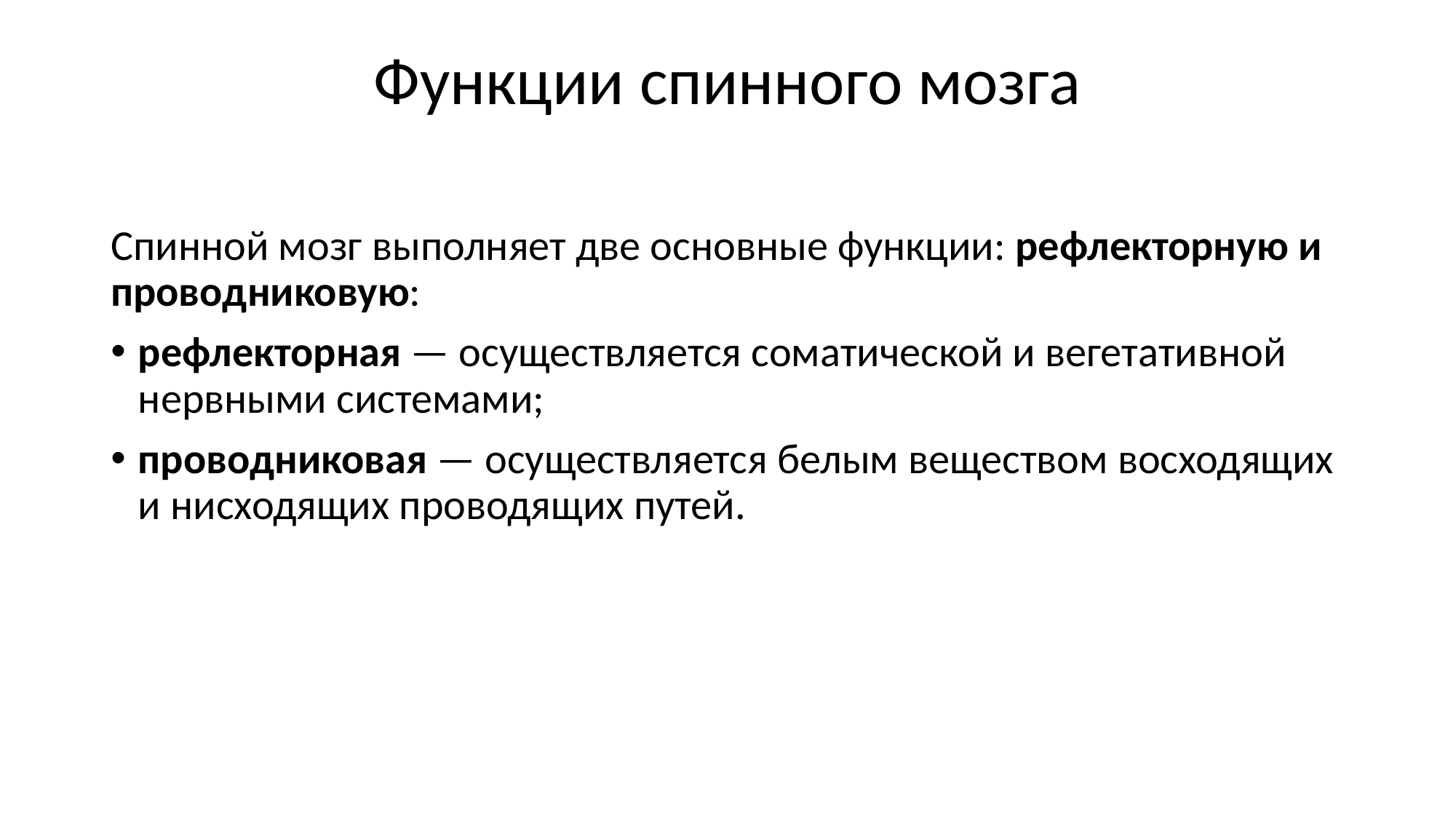

# Функции спинного мозга
Спинной мозг выполняет две основные функции: рефлекторную и проводниковую:
рефлекторная — осуществляется соматической и вегетативной нервными системами;
проводниковая — осуществляется белым веществом восходящих и нисходящих проводящих путей.